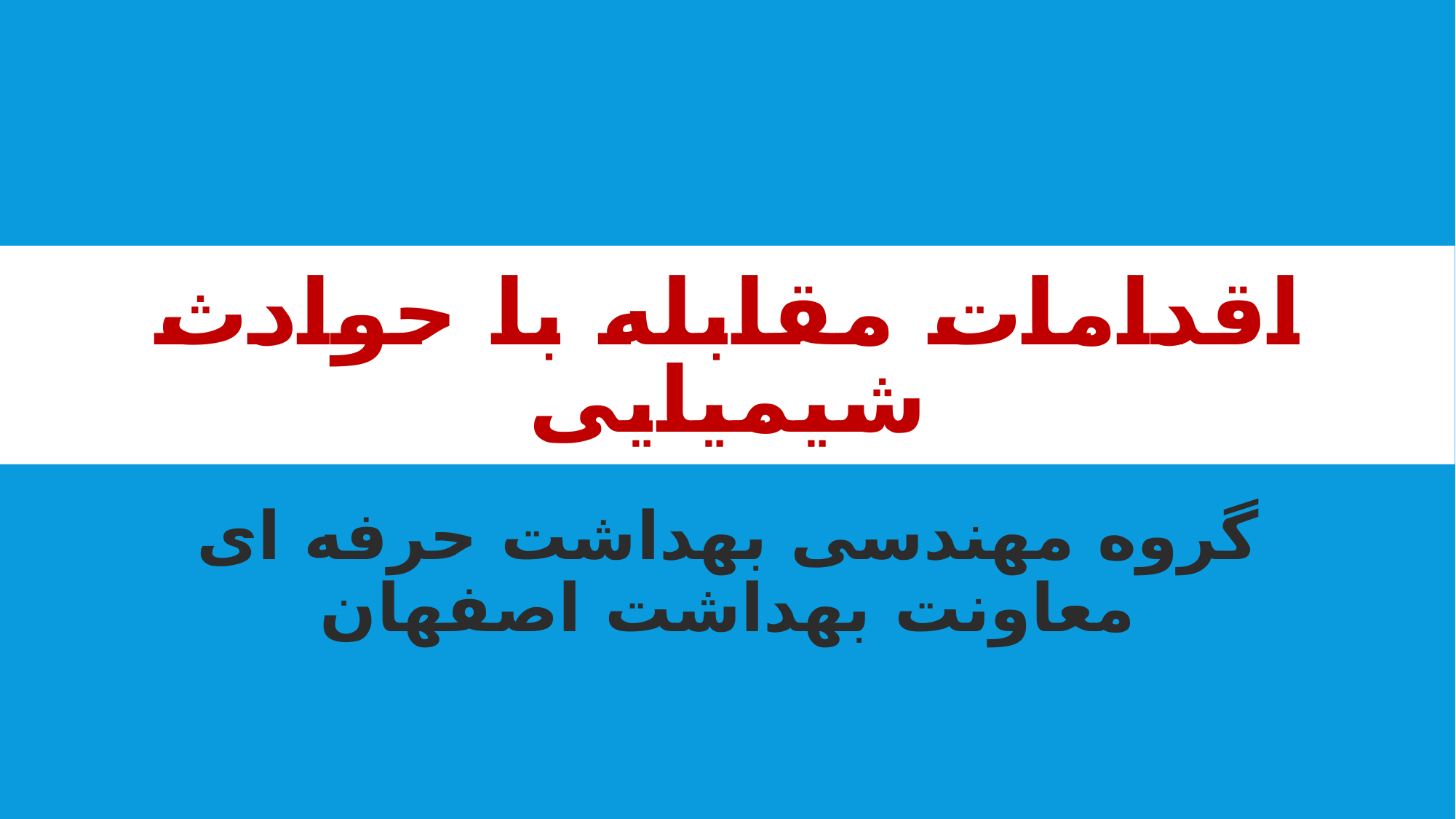

# اقدامات مقابله با حوادث شیمیایی
گروه مهندسی بهداشت حرفه ای معاونت بهداشت اصفهان